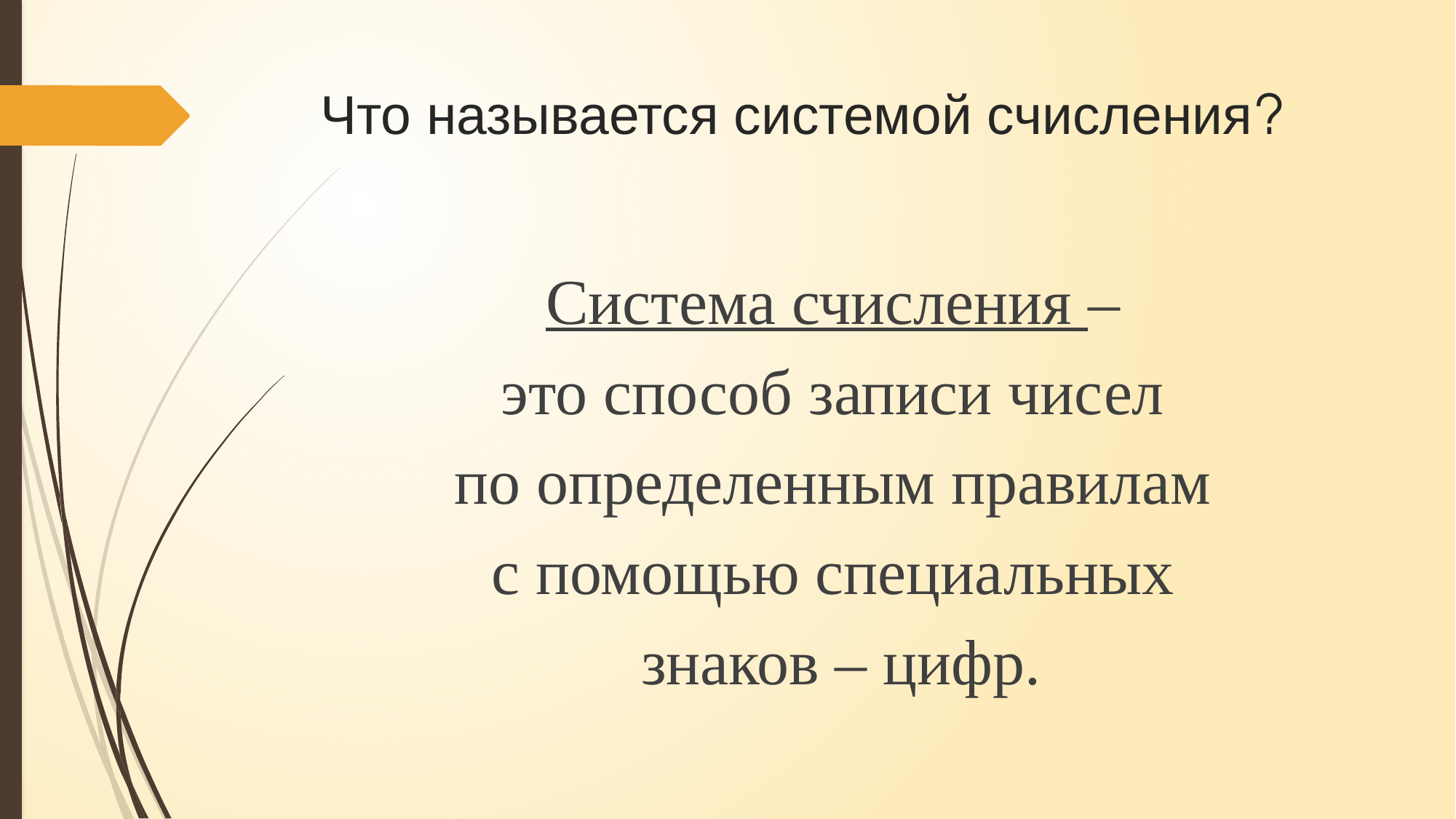

# Что называется системой счисления?
Система счисления –
это способ записи чисел
по определенным правилам
с помощью специальных
знаков – цифр.